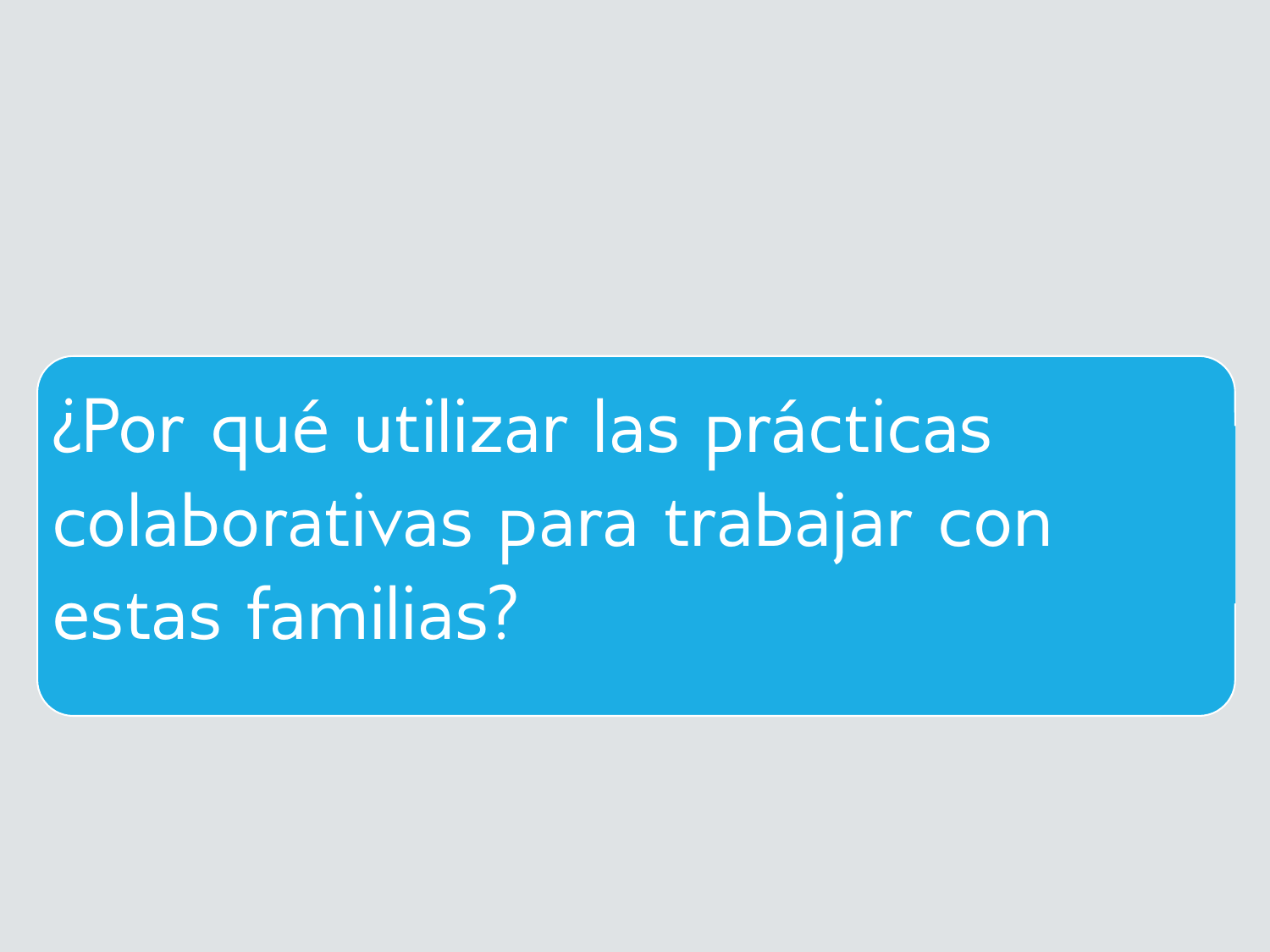

¿Por qué utilizar las prácticas colaborativas para trabajar con estas familias?